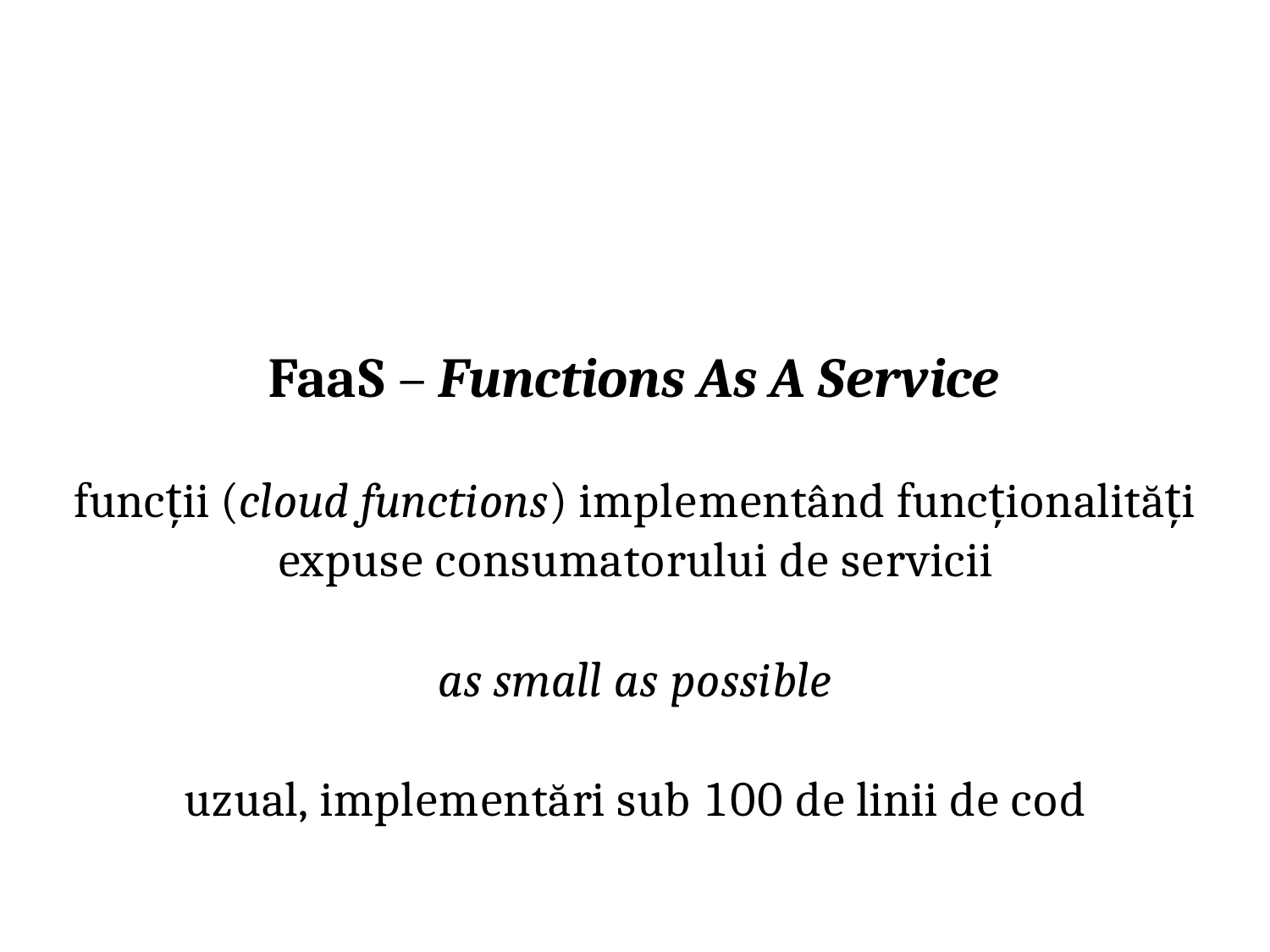

# FaaS – Functions As A Service
funcții (cloud functions) implementând funcționalități
expuse consumatorului de servicii

as small as possible

uzual, implementări sub 100 de linii de cod